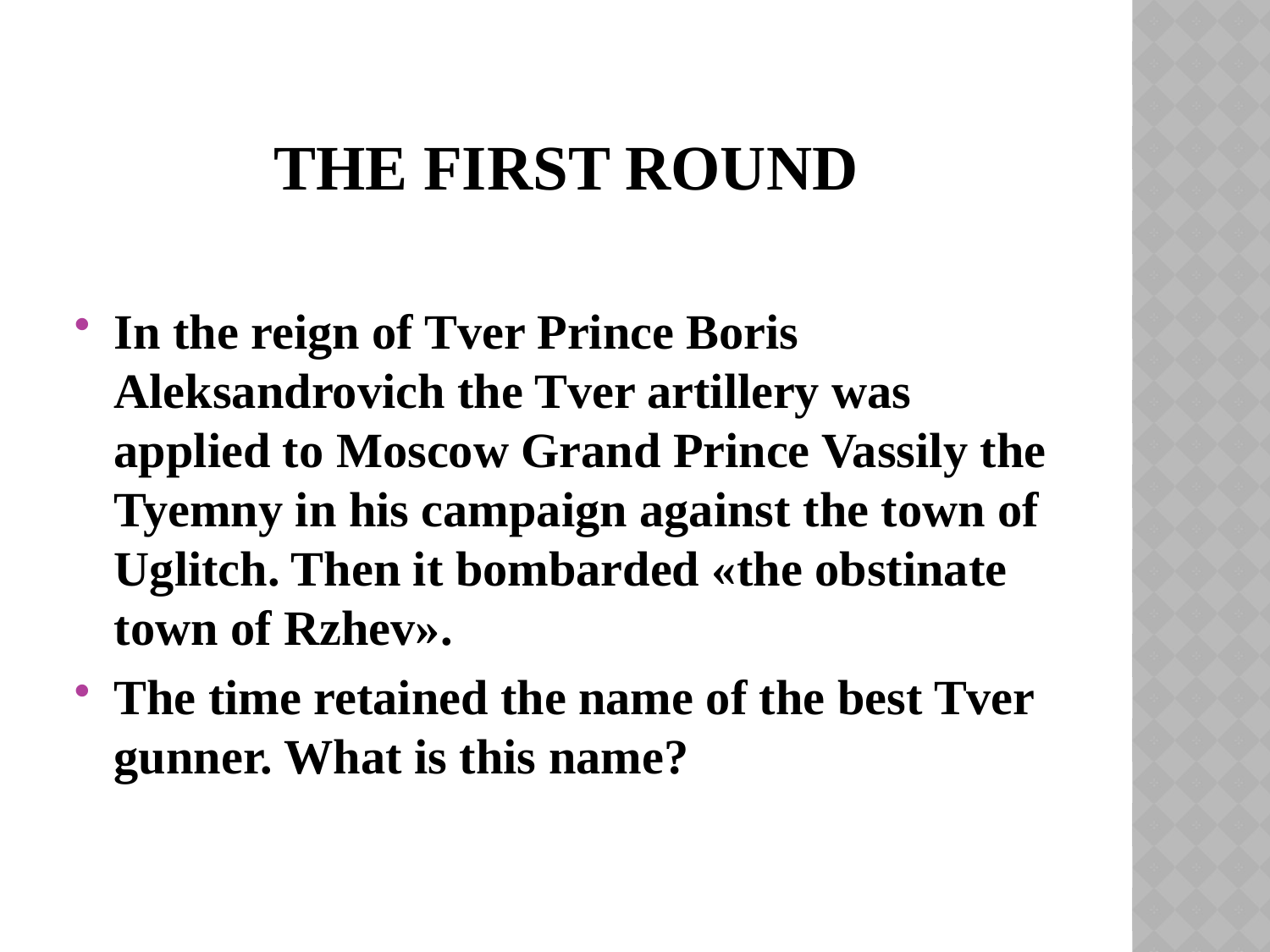

# THE FIRST ROUND

In the reign of Tver Prince Boris Aleksandrovich the Tver artillery was applied to Moscow Grand Prince Vassily the Tyemny in his campaign against the town of Uglitch. Then it bombarded «the obstinate town of Rzhev».
The time retained the name of the best Tver gunner. What is this name?